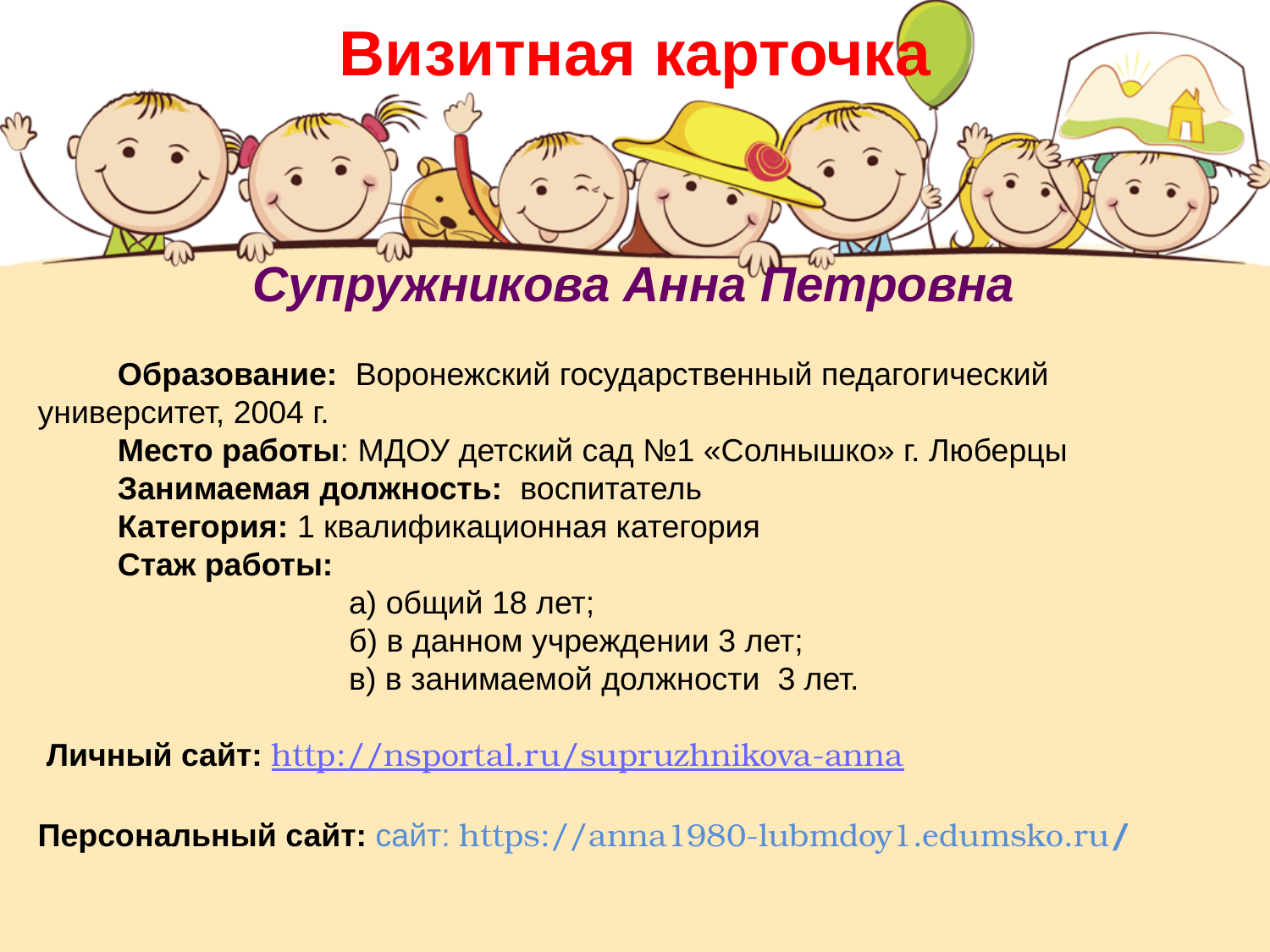

Визитная карточка
Супружникова Анна Петровна

         Образование:  Воронежский государственный педагогический университет, 2004 г.
         Место работы: МДОУ детский сад №1 «Солнышко» г. Люберцы
         Занимаемая должность:  воспитатель
         Категория: 1 квалификационная категория
         Стаж работы:
                                   а) общий 18 лет;
                                   б) в данном учреждении 3 лет;
                                   в) в занимаемой должности  3 лет.

 Личный сайт: http://nsportal.ru/supruzhnikova-anna

Персональный сайт: сайт: https://anna1980-lubmdoy1.edumsko.ru/